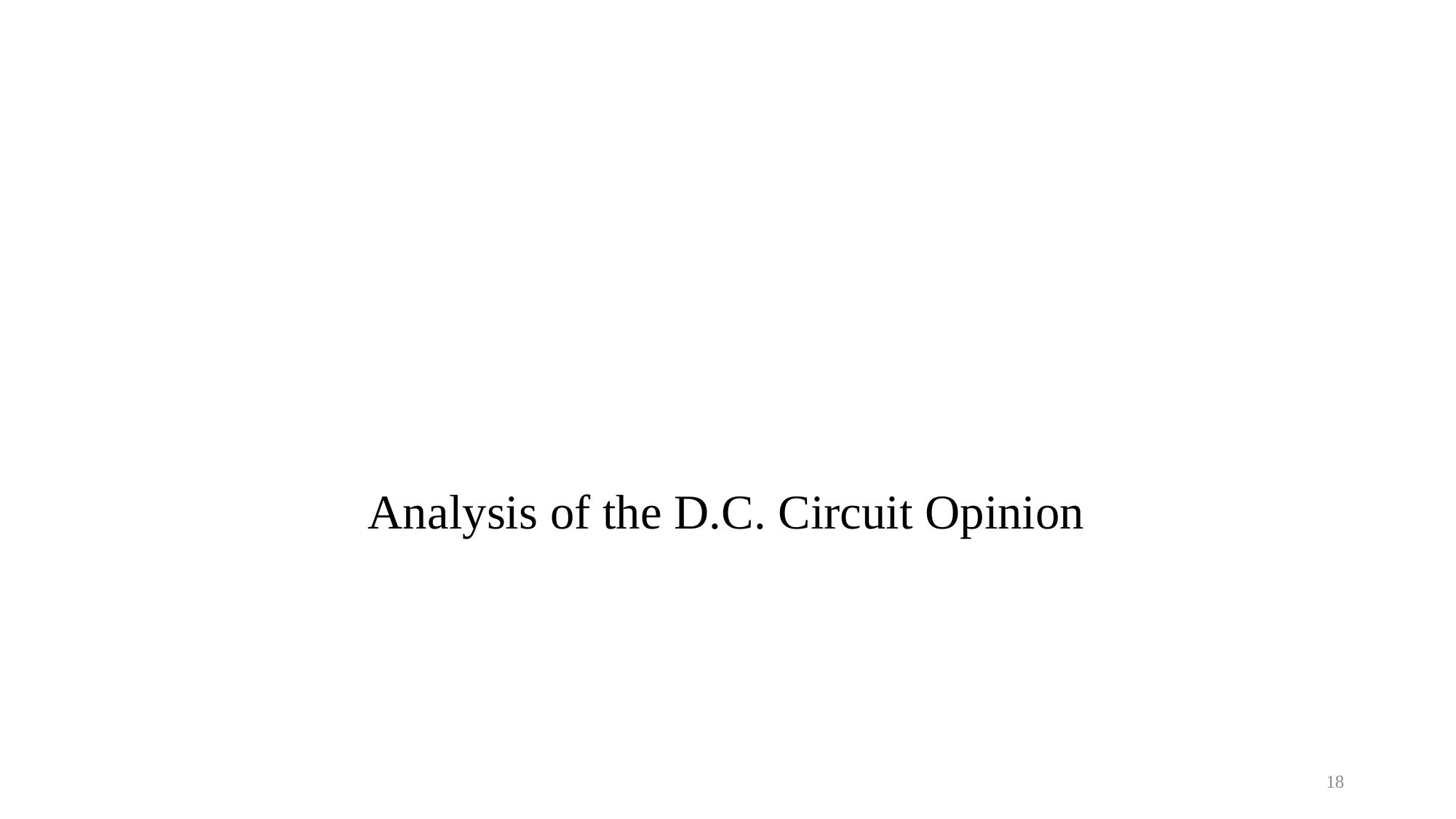

# Analysis of the D.C. Circuit Opinion

18